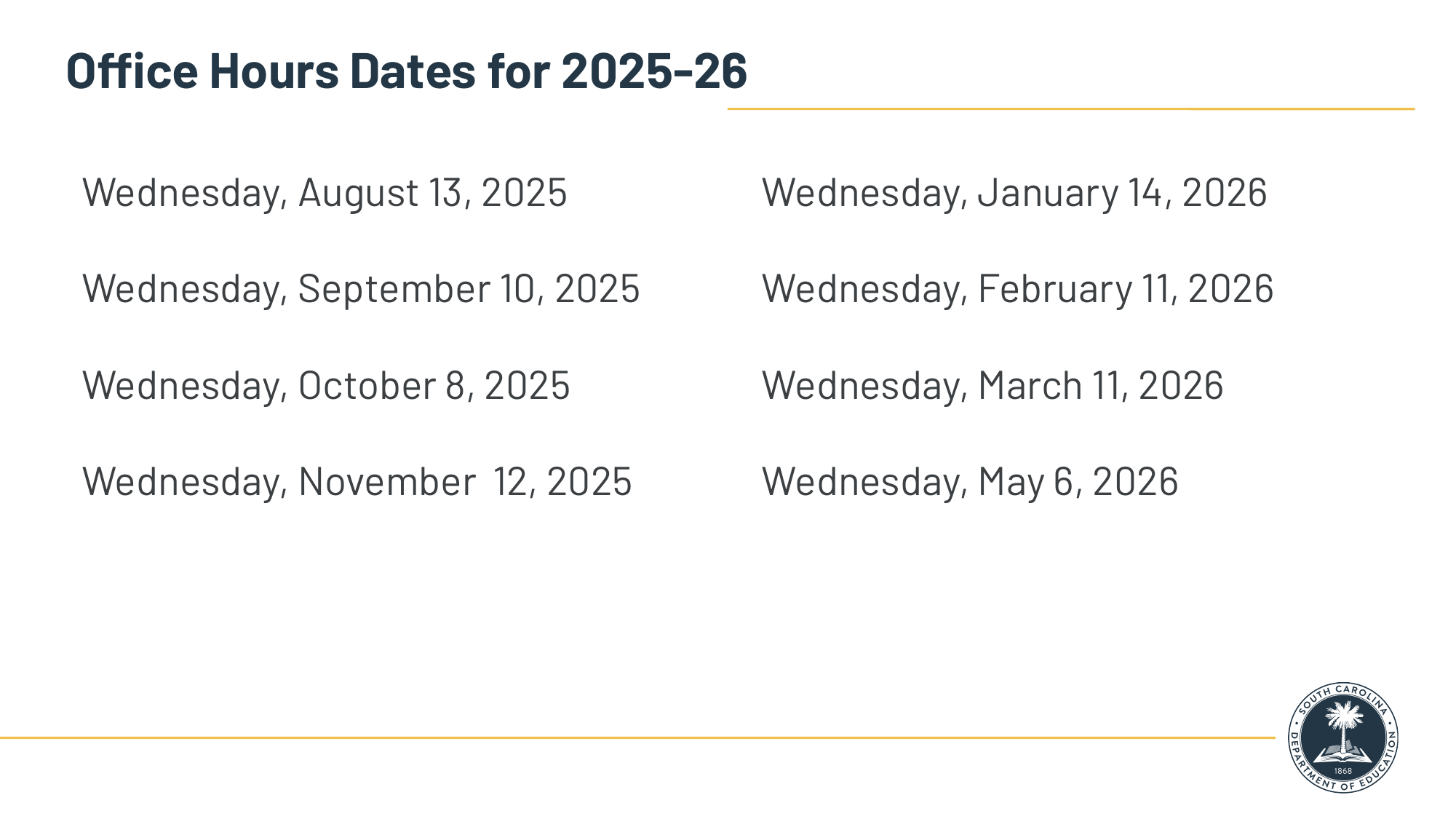

Office Hours Dates for 2025-26

Wednesday, January 14, 2026

Wednesday, February 11, 2026

Wednesday, March 11, 2026

Wednesday, May 6, 2026

Wednesday, August 13, 2025

Wednesday, September 10, 2025

Wednesday, October 8, 2025

Wednesday, November  12, 2025